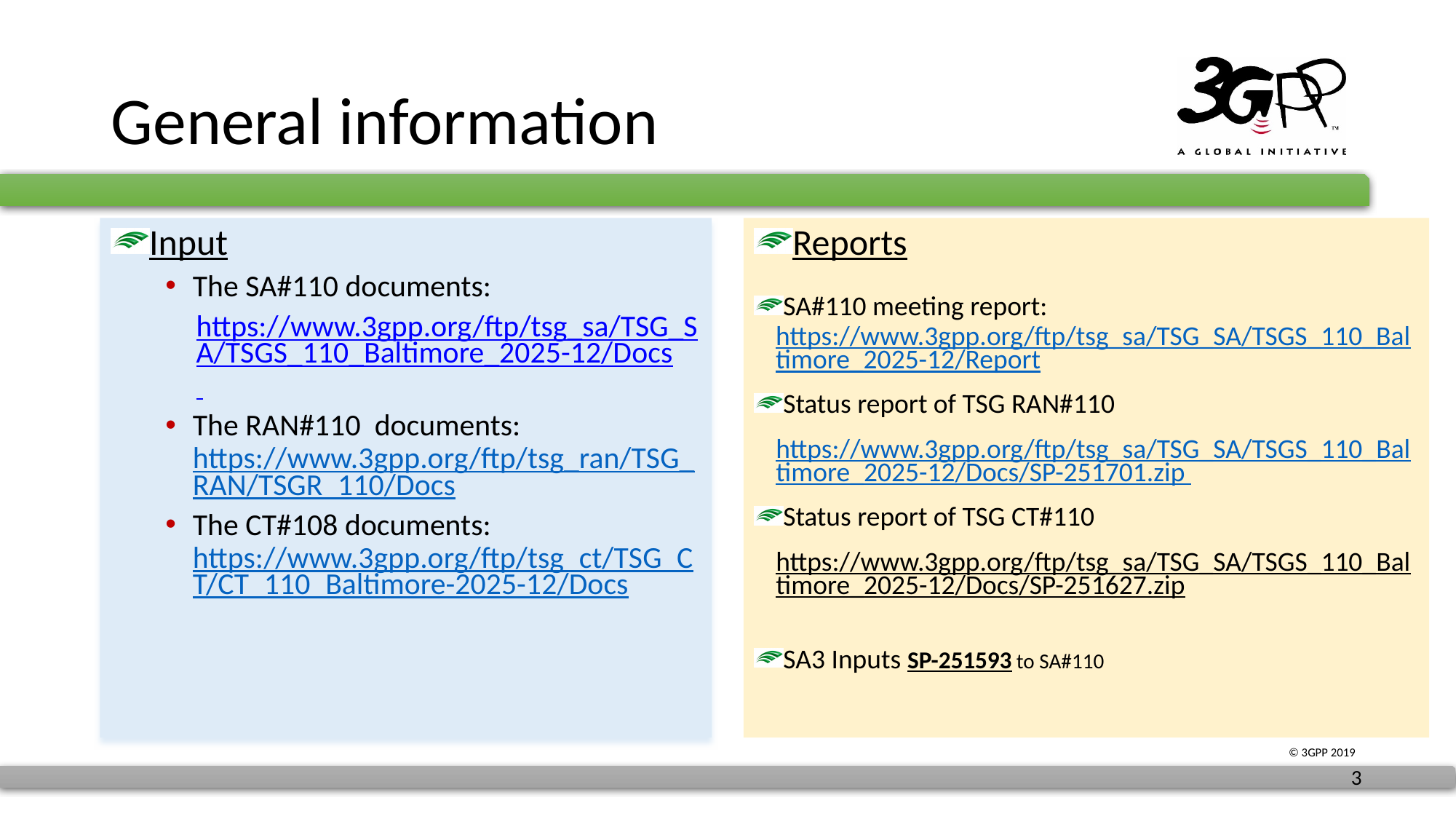

# General information
Input
The SA#110 documents:
https://www.3gpp.org/ftp/tsg_sa/TSG_SA/TSGS_110_Baltimore_2025-12/Docs
The RAN#110  documents: https://www.3gpp.org/ftp/tsg_ran/TSG_RAN/TSGR_110/Docs
The CT#108 documents: https://www.3gpp.org/ftp/tsg_ct/TSG_CT/CT_110_Baltimore-2025-12/Docs
Reports

SA#110 meeting report: https://www.3gpp.org/ftp/tsg_sa/TSG_SA/TSGS_110_Baltimore_2025-12/Report
Status report of TSG RAN#110
https://www.3gpp.org/ftp/tsg_sa/TSG_SA/TSGS_110_Baltimore_2025-12/Docs/SP-251701.zip
Status report of TSG CT#110
https://www.3gpp.org/ftp/tsg_sa/TSG_SA/TSGS_110_Baltimore_2025-12/Docs/SP-251627.zip
SA3 Inputs SP-251593 to SA#110